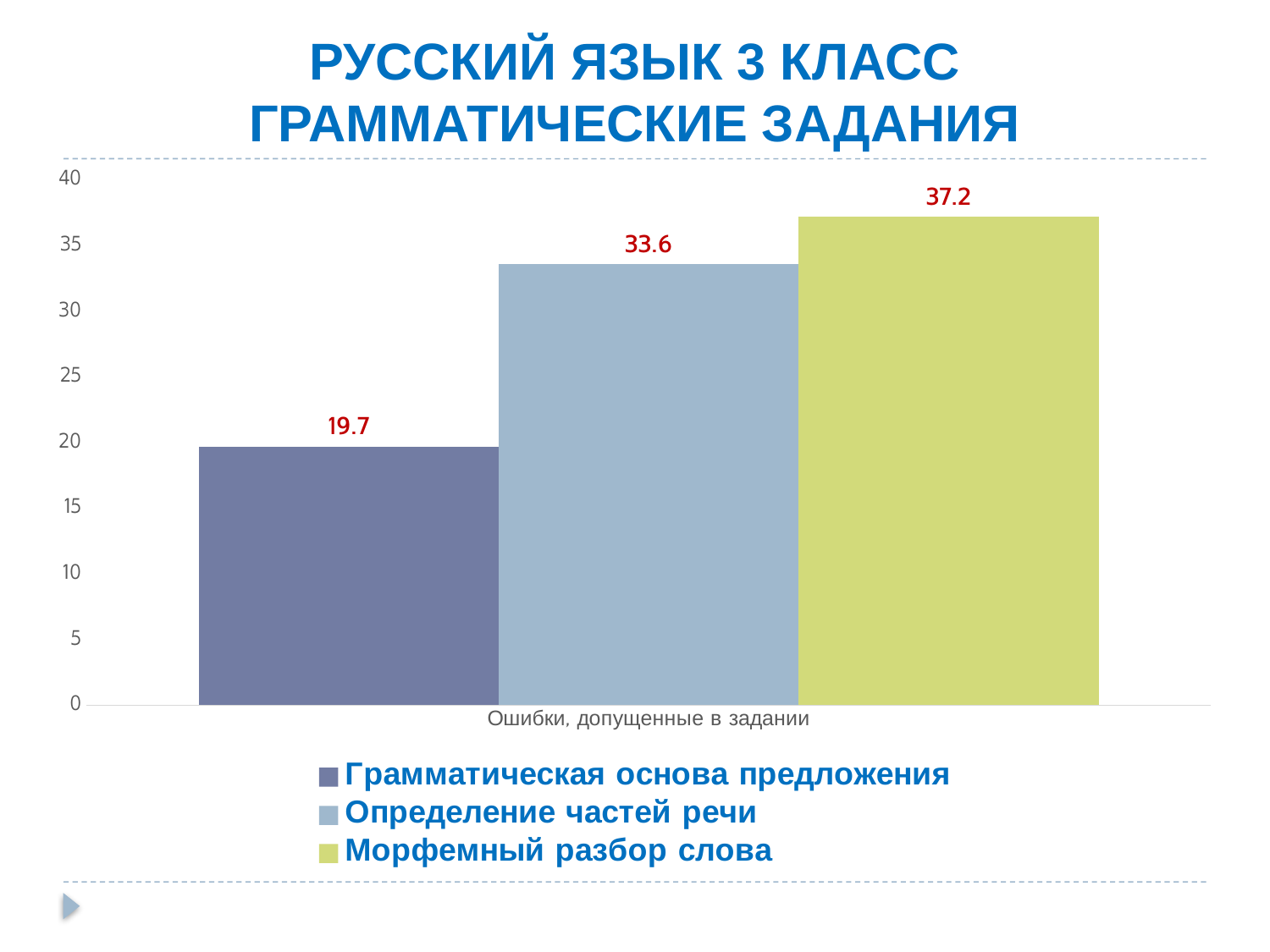

# РУССКИЙ ЯЗЫК 3 КЛАСС ГРАММАТИЧЕСКИЕ ЗАДАНИЯ

### Chart

| Category | Грамматическая основа предложения | Определение частей речи | Морфемный разбор слова |
|---|---|---|---|
| Ошибки, допущенные в задании | 19.7 | 33.6 | 37.2 |